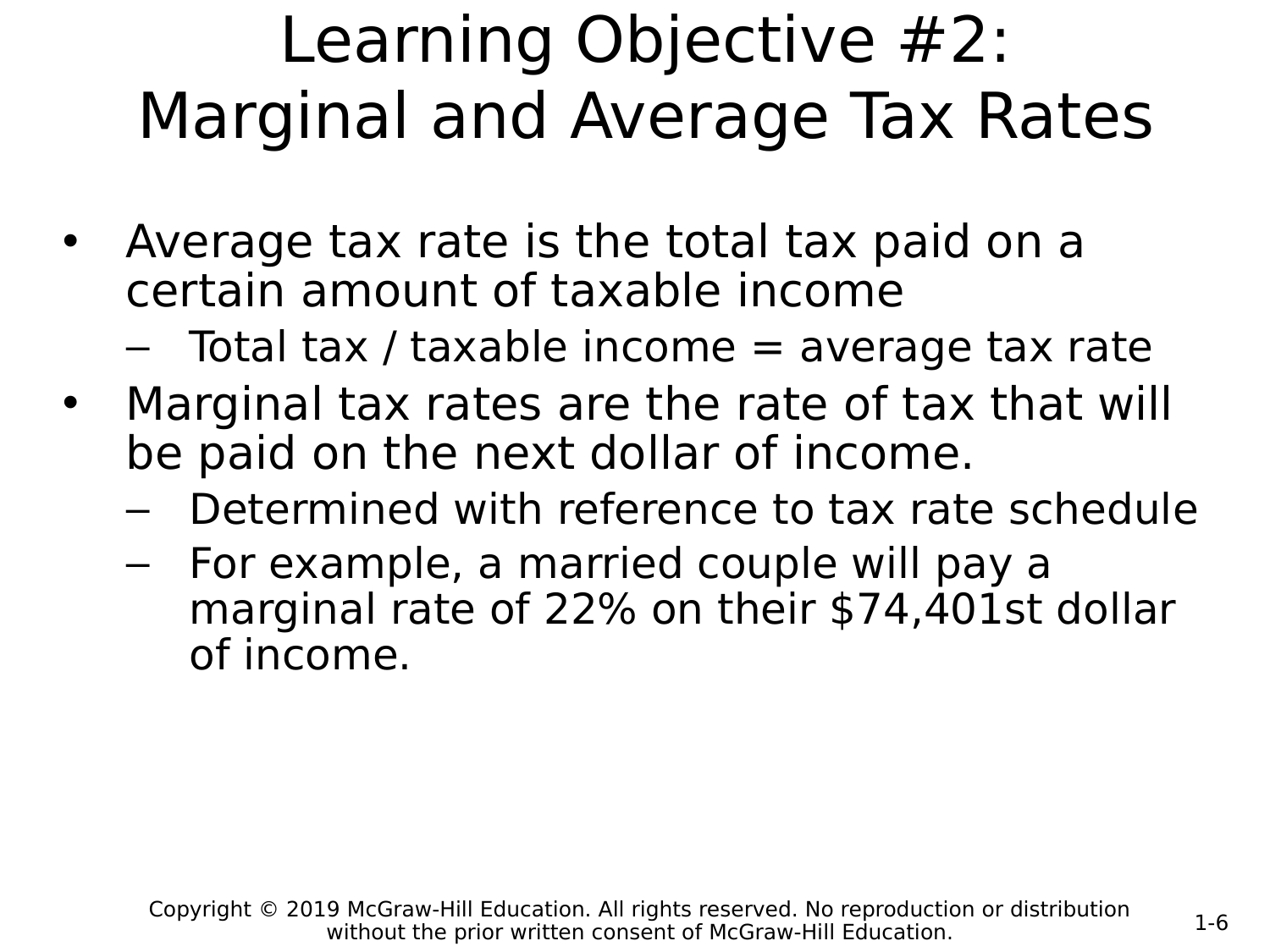

Learning Objective #2:
Marginal and Average Tax Rates
Average tax rate is the total tax paid on a certain amount of taxable income
Total tax / taxable income = average tax rate
Marginal tax rates are the rate of tax that will be paid on the next dollar of income.
Determined with reference to tax rate schedule
For example, a married couple will pay a marginal rate of 22% on their $74,401st dollar of income.